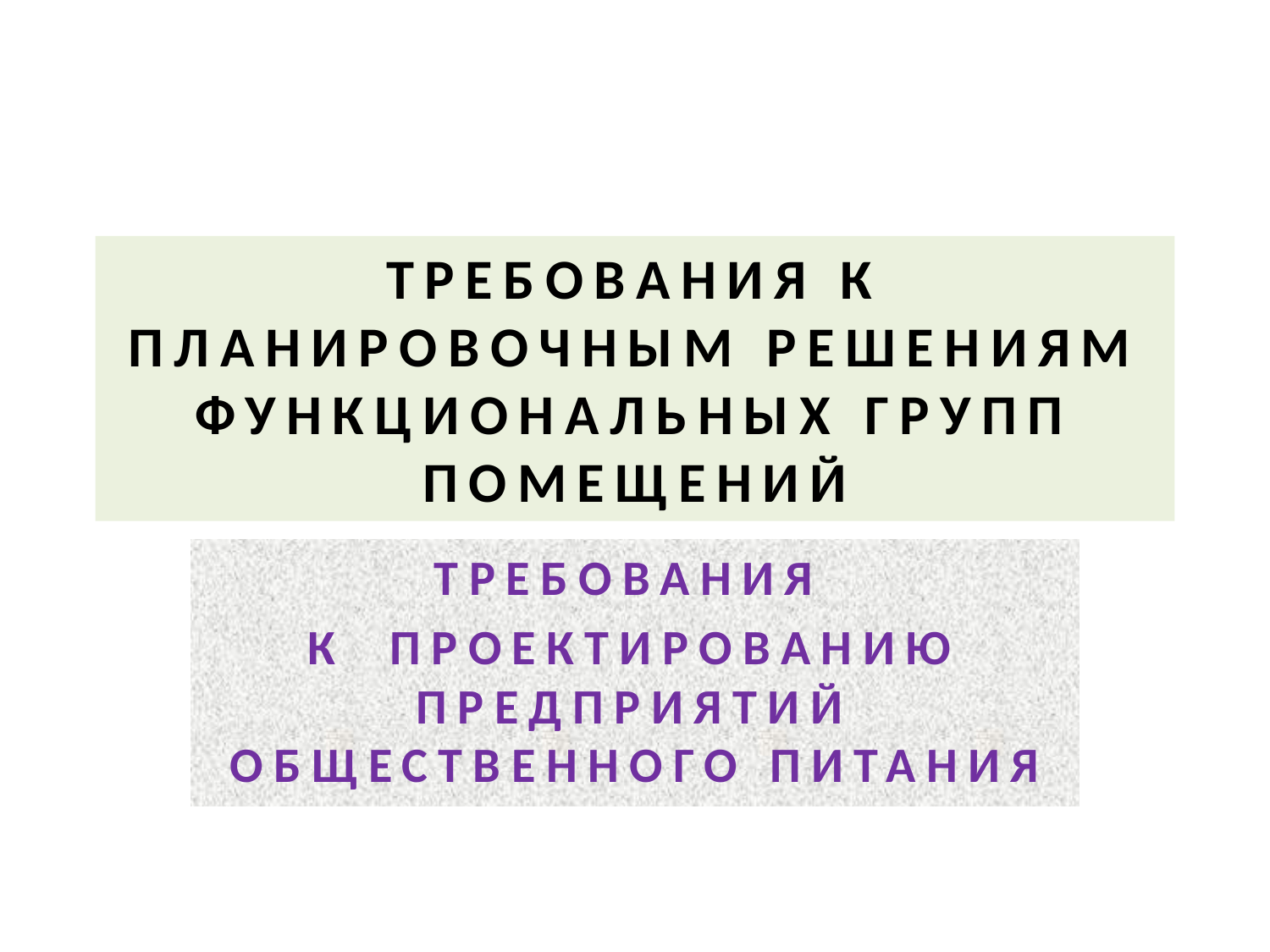

# ТРЕБОВАНИЯ К ПЛАНИРОВОЧНЫМ РЕШЕНИЯМ ФУНКЦИОНАЛЬНЫХ ГРУПП ПОМЕЩЕНИЙ
ТРЕБОВАНИЯ
К  ПРОЕКТИРОВАНИЮ ПРЕДПРИЯТИЙ ОБЩЕСТВЕННОГО ПИТАНИЯ